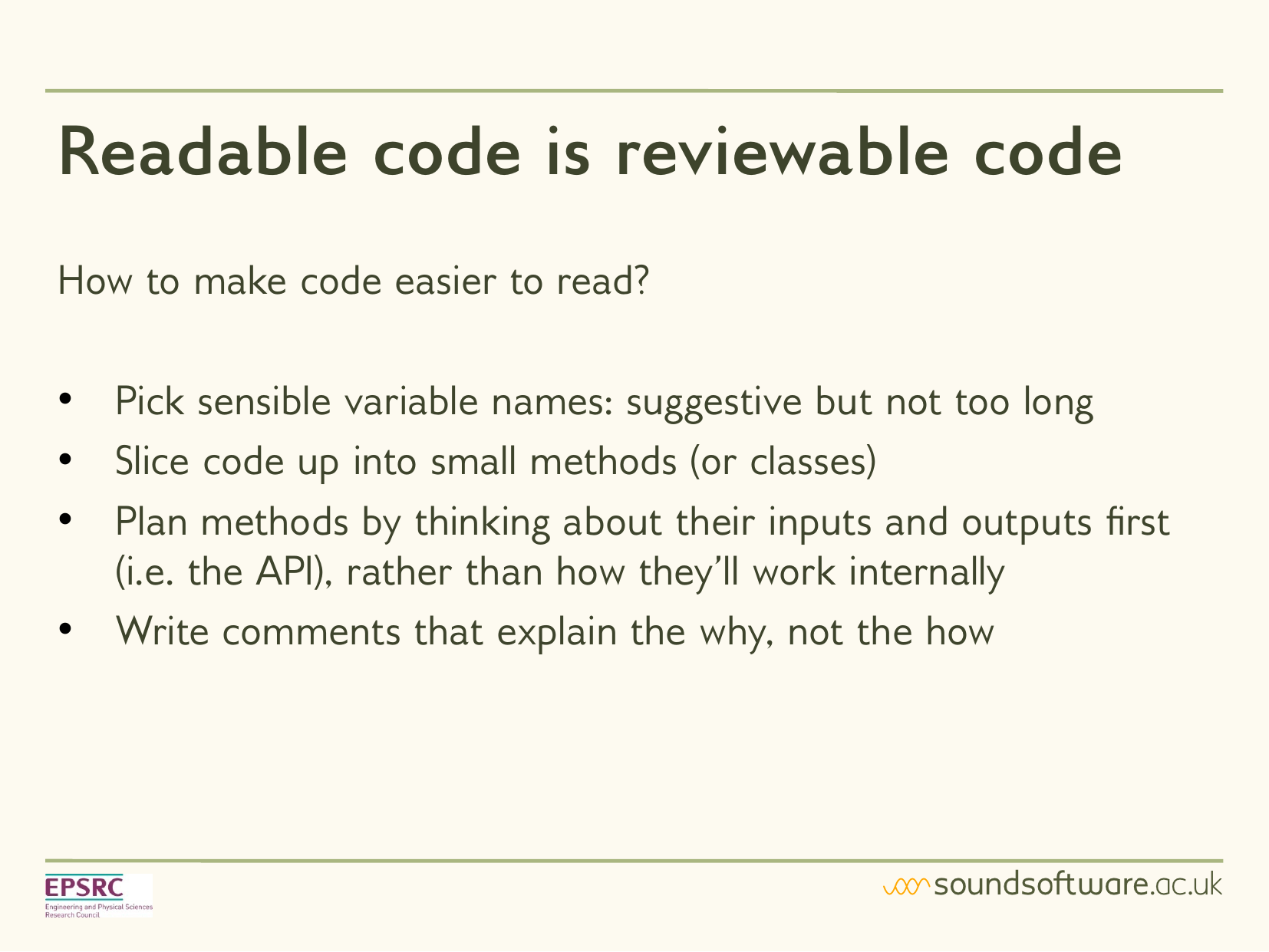

Readable code is reviewable code
How to make code easier to read?

Pick sensible variable names: suggestive but not too long
Slice code up into small methods (or classes)
Plan methods by thinking about their inputs and outputs first
(i.e. the API), rather than how they’ll work internally
Write comments that explain the why, not the how